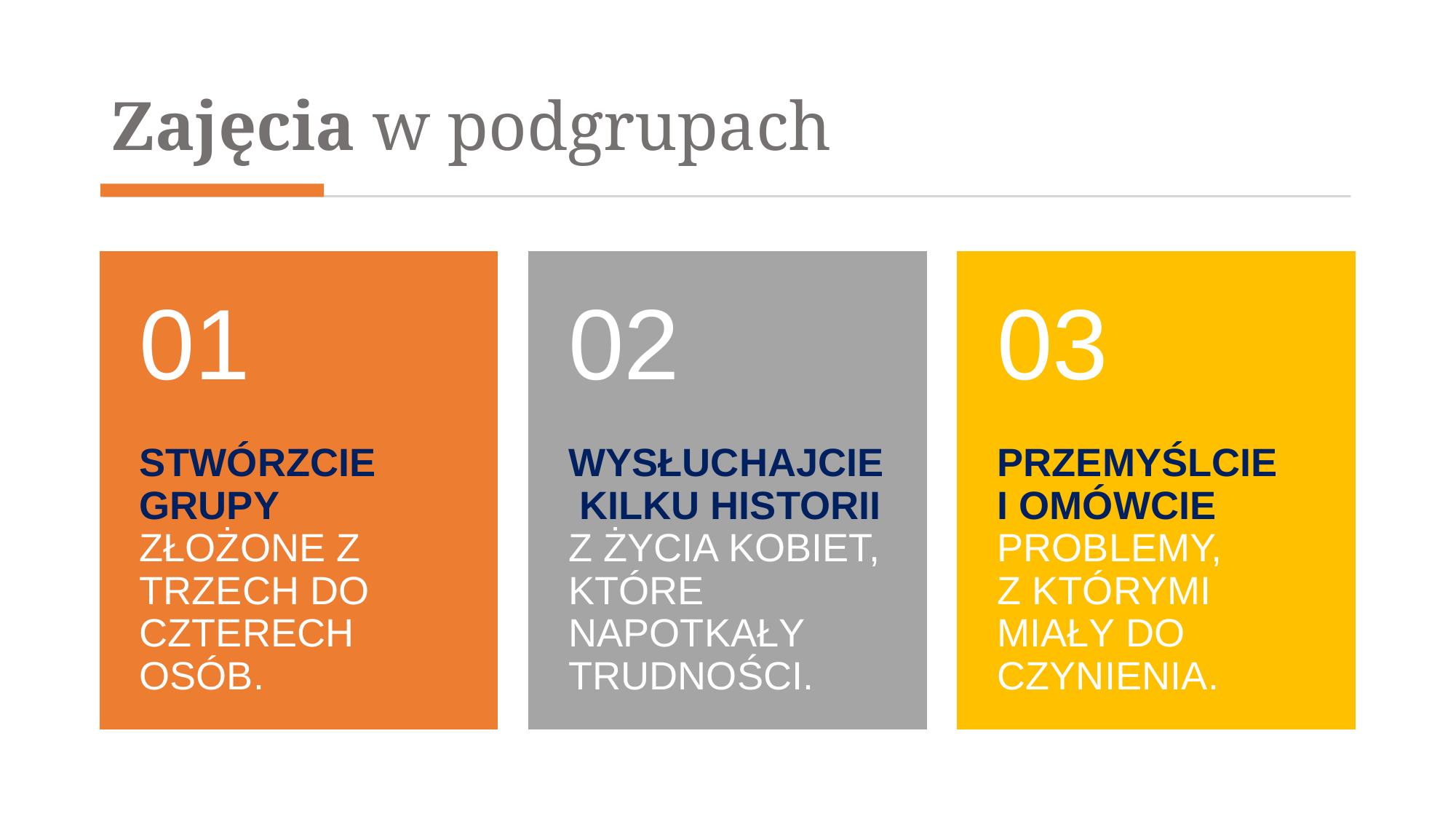

# Zajęcia w podgrupach

STWÓRZCIE GRUPY ZŁOŻONE Z TRZECH DO CZTERECH OSÓB.
01
WYSŁUCHAJCIE  KILKU HISTORII
Z ŻYCIA KOBIET, KTÓRE NAPOTKAŁY TRUDNOŚCI.
02
PRZEMYŚLCIE
I OMÓWCIE PROBLEMY,
Z KTÓRYMI MIAŁY DO CZYNIENIA.
03